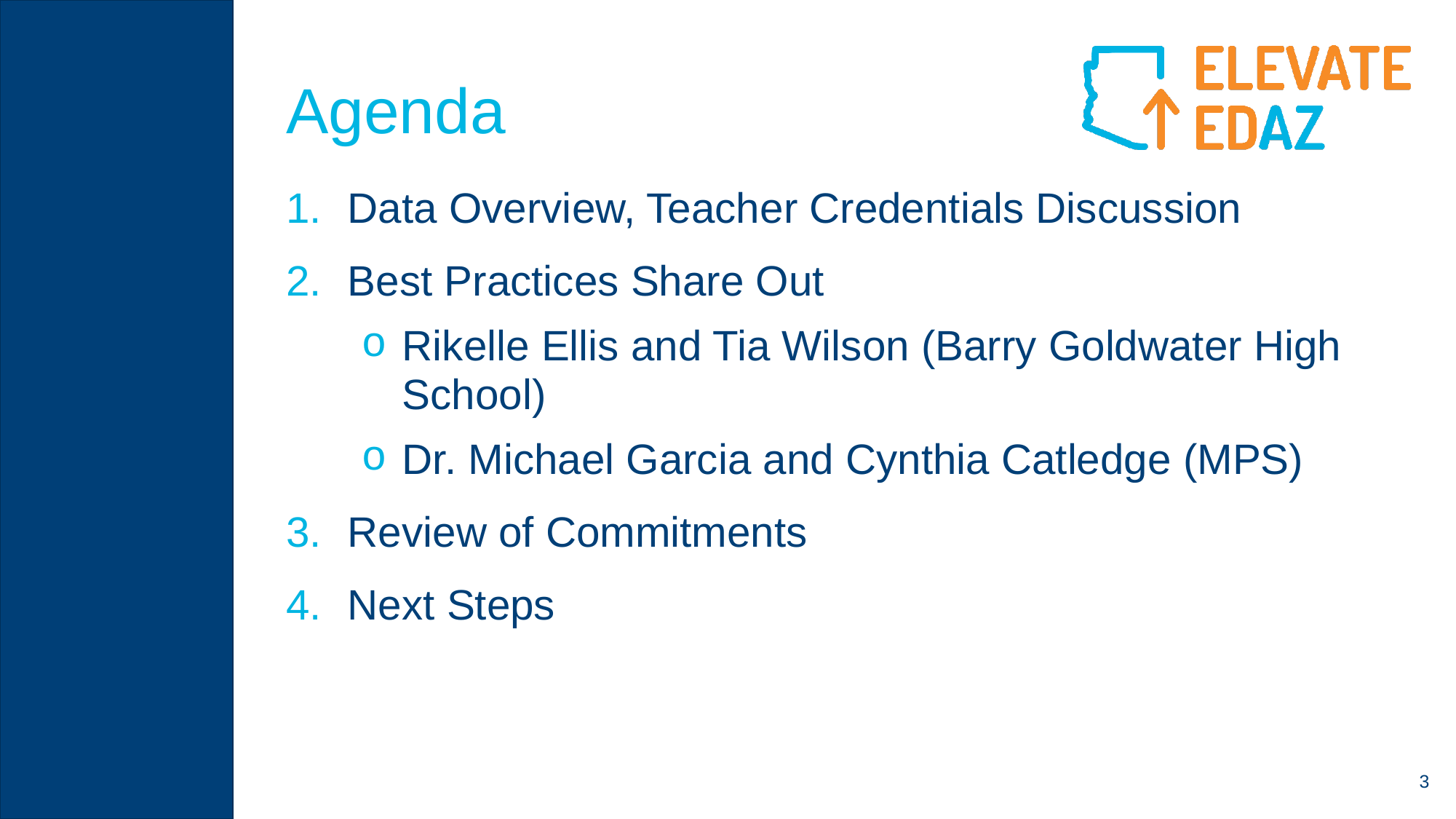

# Agenda
Data Overview, Teacher Credentials Discussion
Best Practices Share Out
Rikelle Ellis and Tia Wilson (Barry Goldwater High School)
Dr. Michael Garcia and Cynthia Catledge (MPS)
Review of Commitments
Next Steps

3